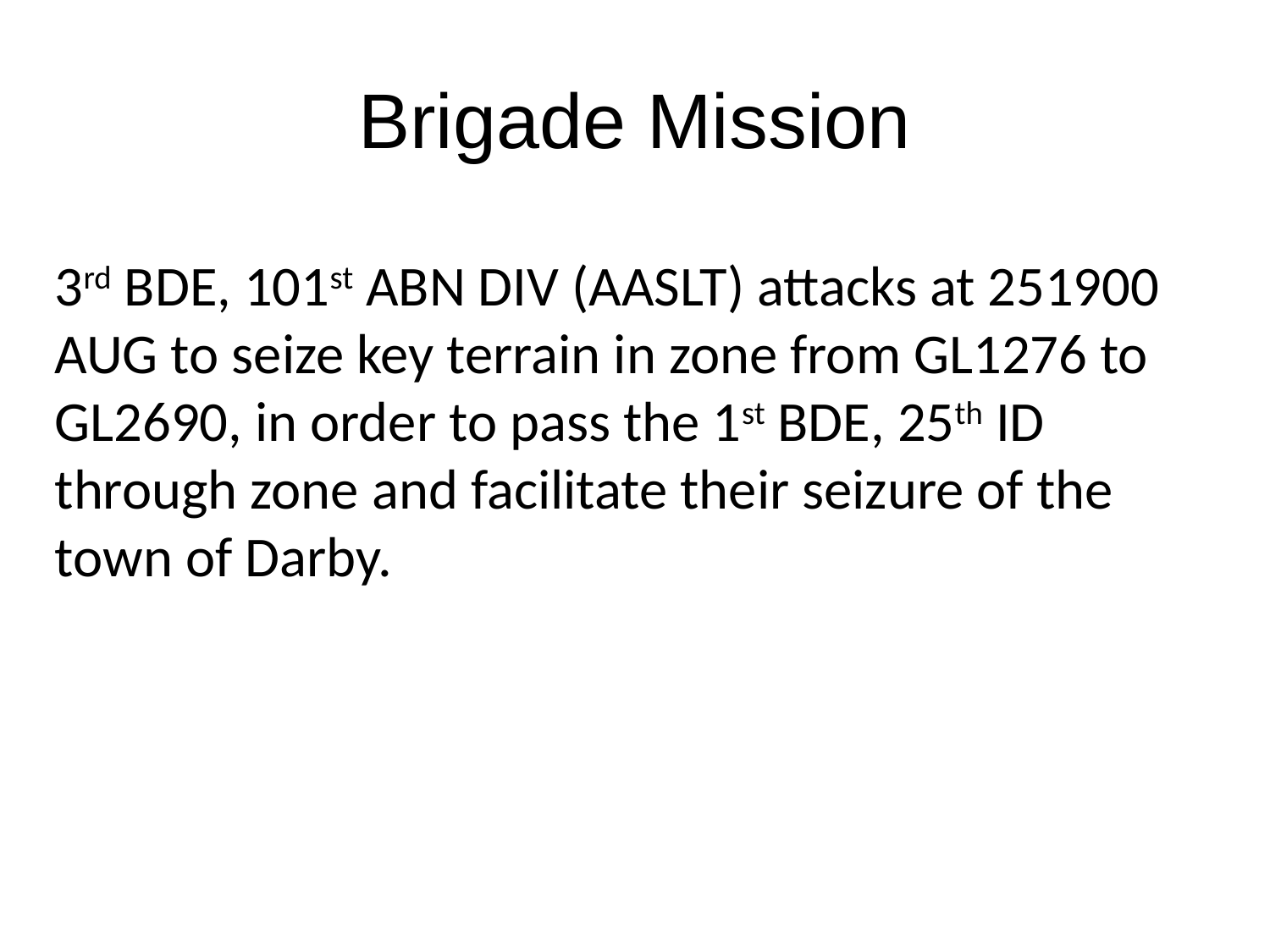

# Brigade Mission
3rd BDE, 101st ABN DIV (AASLT) attacks at 251900 AUG to seize key terrain in zone from GL1276 to GL2690, in order to pass the 1st BDE, 25th ID through zone and facilitate their seizure of the town of Darby.